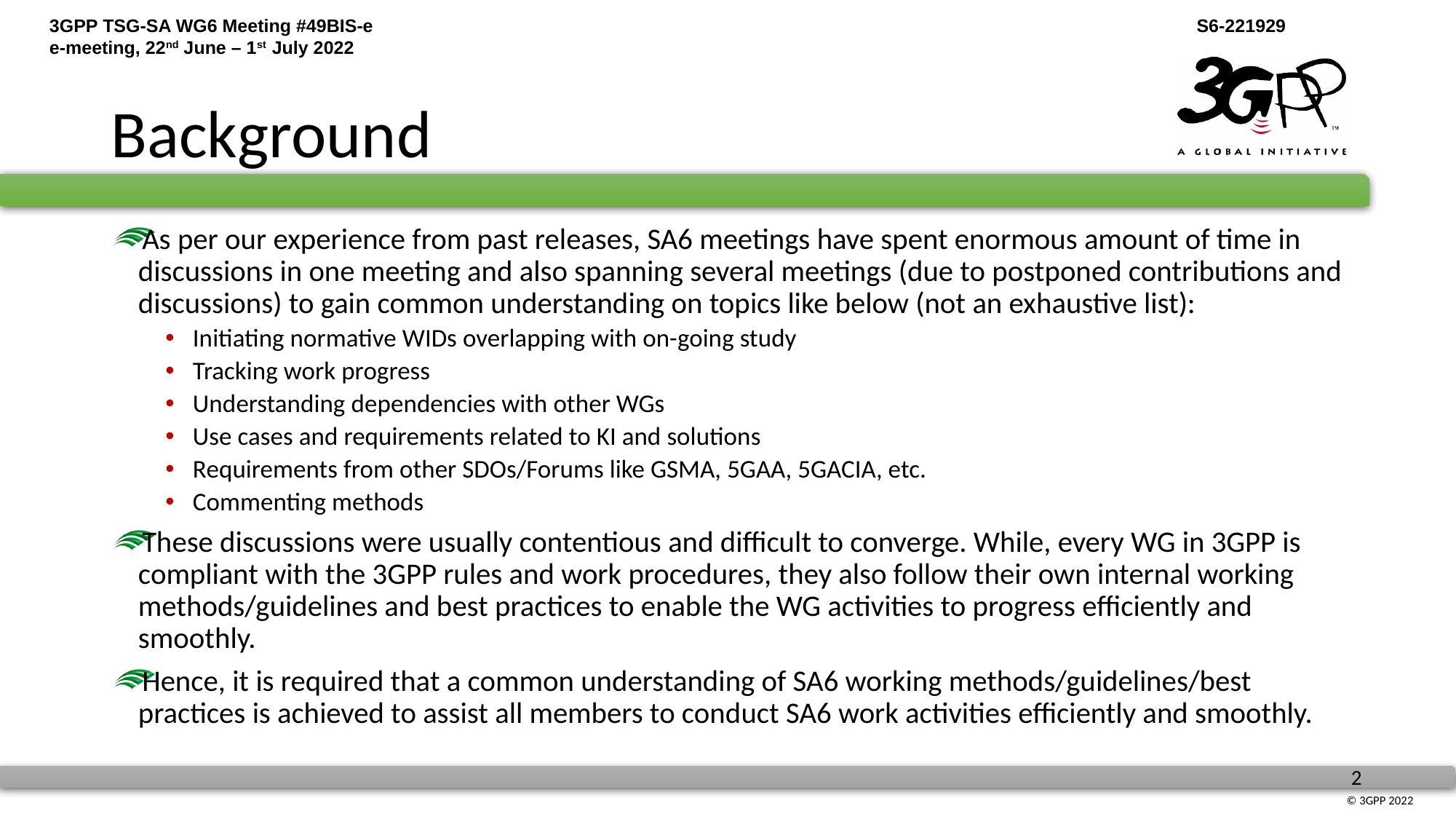

# Background
As per our experience from past releases, SA6 meetings have spent enormous amount of time in discussions in one meeting and also spanning several meetings (due to postponed contributions and discussions) to gain common understanding on topics like below (not an exhaustive list):
Initiating normative WIDs overlapping with on-going study
Tracking work progress
Understanding dependencies with other WGs
Use cases and requirements related to KI and solutions
Requirements from other SDOs/Forums like GSMA, 5GAA, 5GACIA, etc.
Commenting methods
These discussions were usually contentious and difficult to converge. While, every WG in 3GPP is compliant with the 3GPP rules and work procedures, they also follow their own internal working methods/guidelines and best practices to enable the WG activities to progress efficiently and smoothly.
Hence, it is required that a common understanding of SA6 working methods/guidelines/best practices is achieved to assist all members to conduct SA6 work activities efficiently and smoothly.